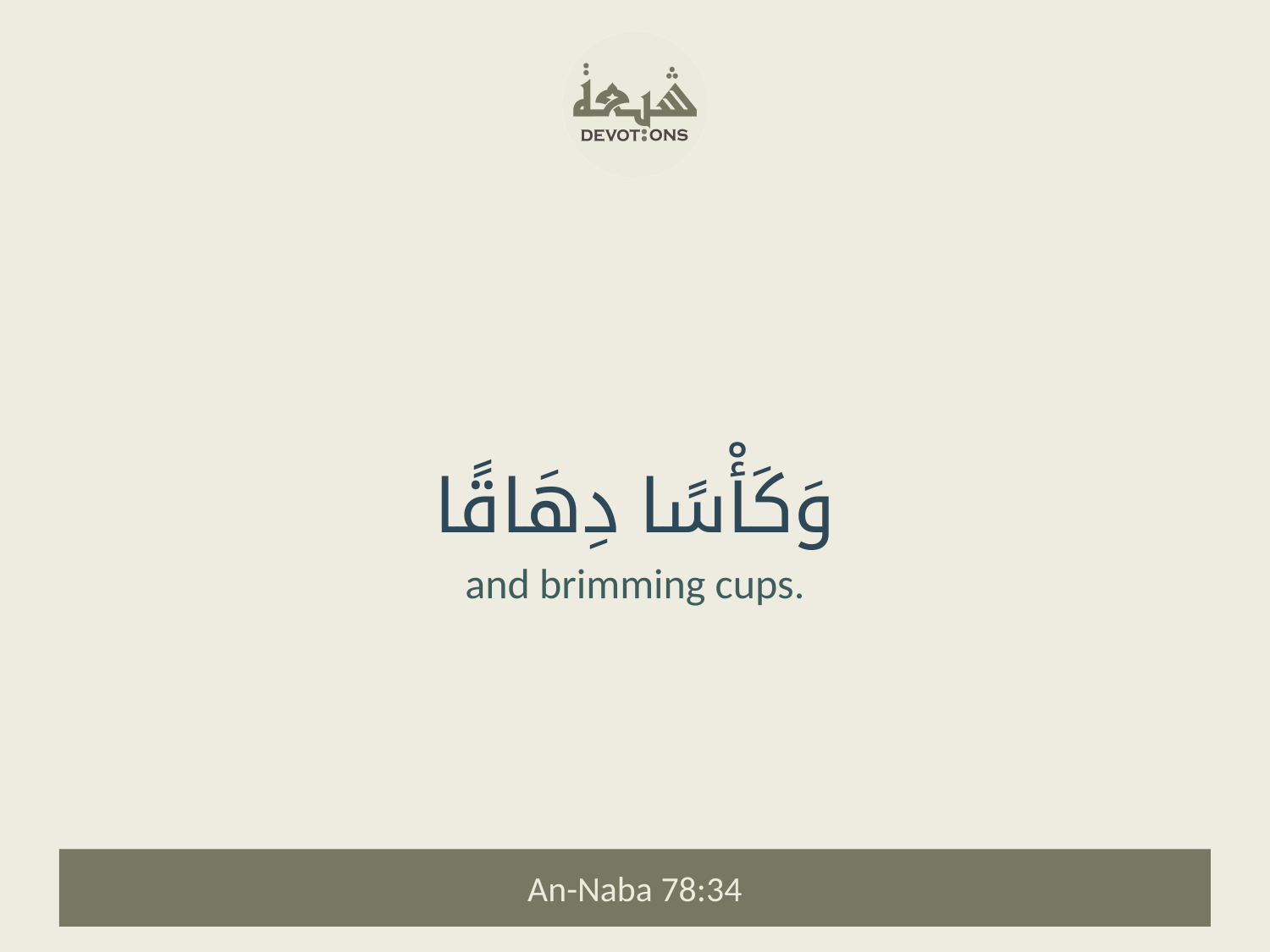

وَكَأْسًا دِهَاقًا
and brimming cups.
An-Naba 78:34